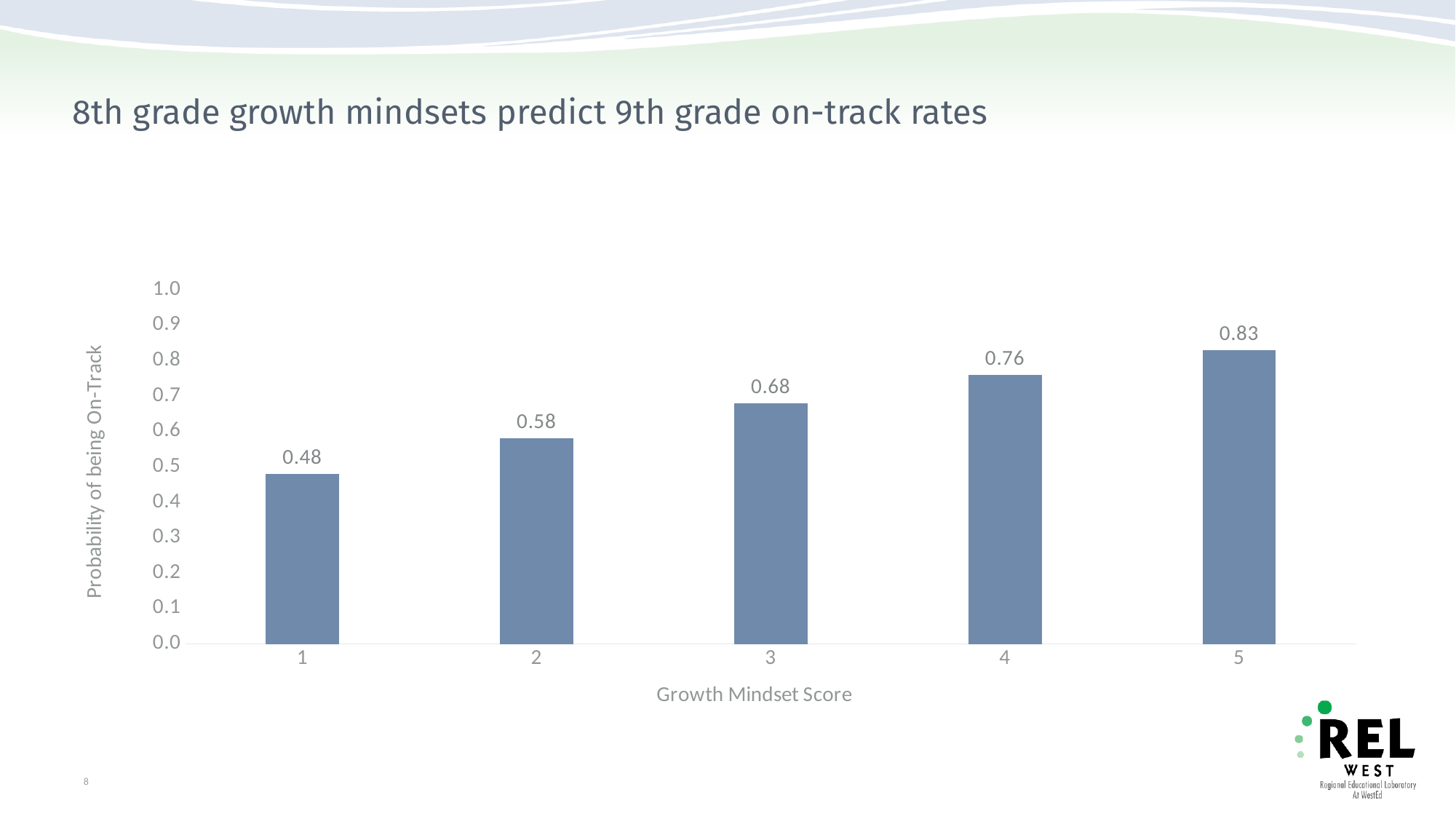

# 8th grade growth mindsets predict 9th grade on-track rates

### Chart

| Category |  |
|---|---|
8